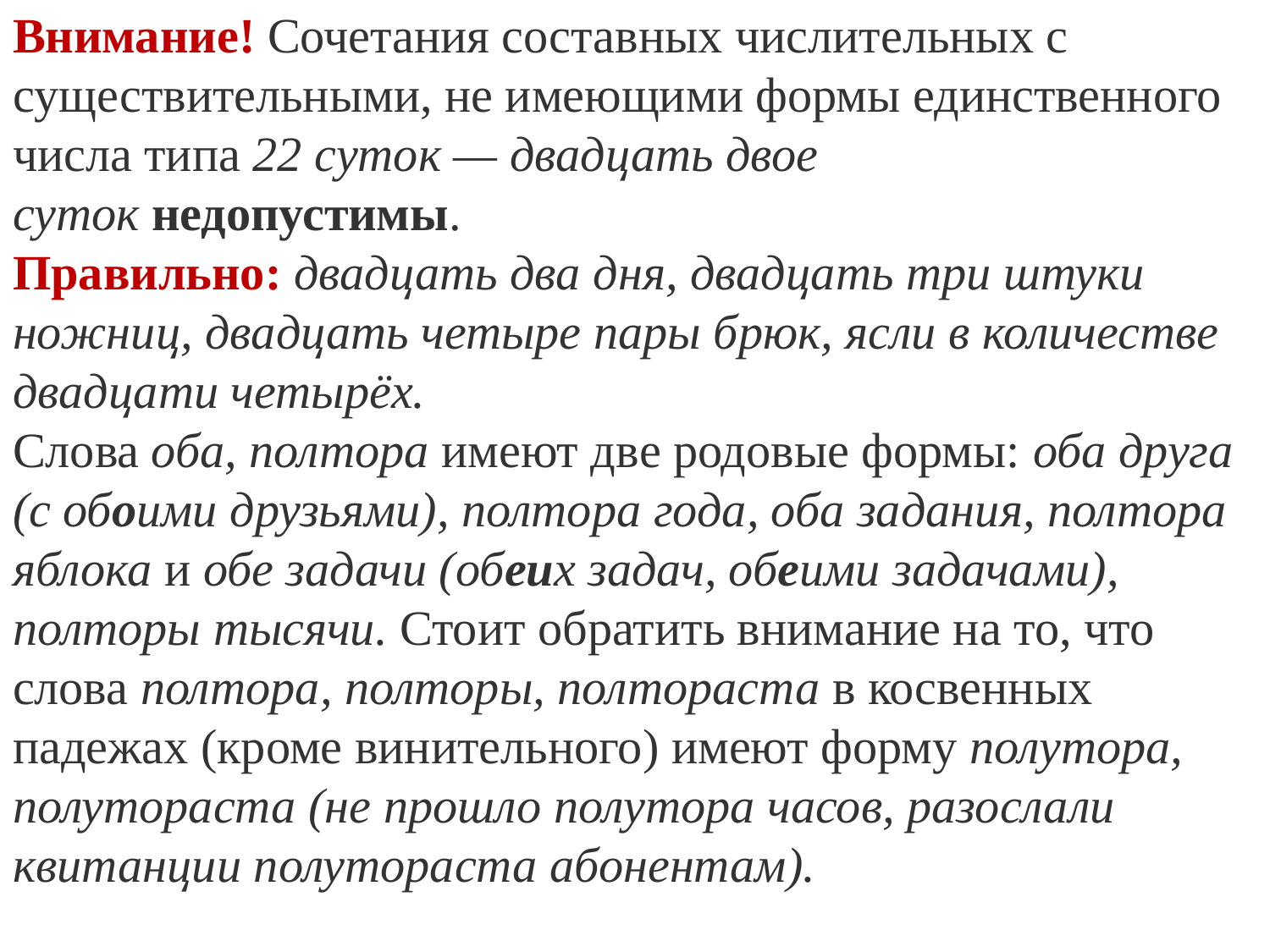

Внимание! Сочетания составных числительных с существительными, не имеющими формы единственного числа типа 22 суток — двадцать двое суток недопустимы.
Правильно: двадцать два дня, двадцать три штуки ножниц, двадцать четыре пары брюк, ясли в количестве двадцати четырёх.
Слова оба, полтора имеют две родовые формы: оба друга (с обоими друзьями), полтора года, оба задания, полтора яблока и обе задачи (обеих задач, обеими задачами), полторы тысячи. Стоит обратить внимание на то, что слова полтора, полторы, полтораста в косвенных падежах (кроме винительного) имеют форму полутора, полутораста (не прошло полутора часов, разослали квитанции полутораста абонентам).